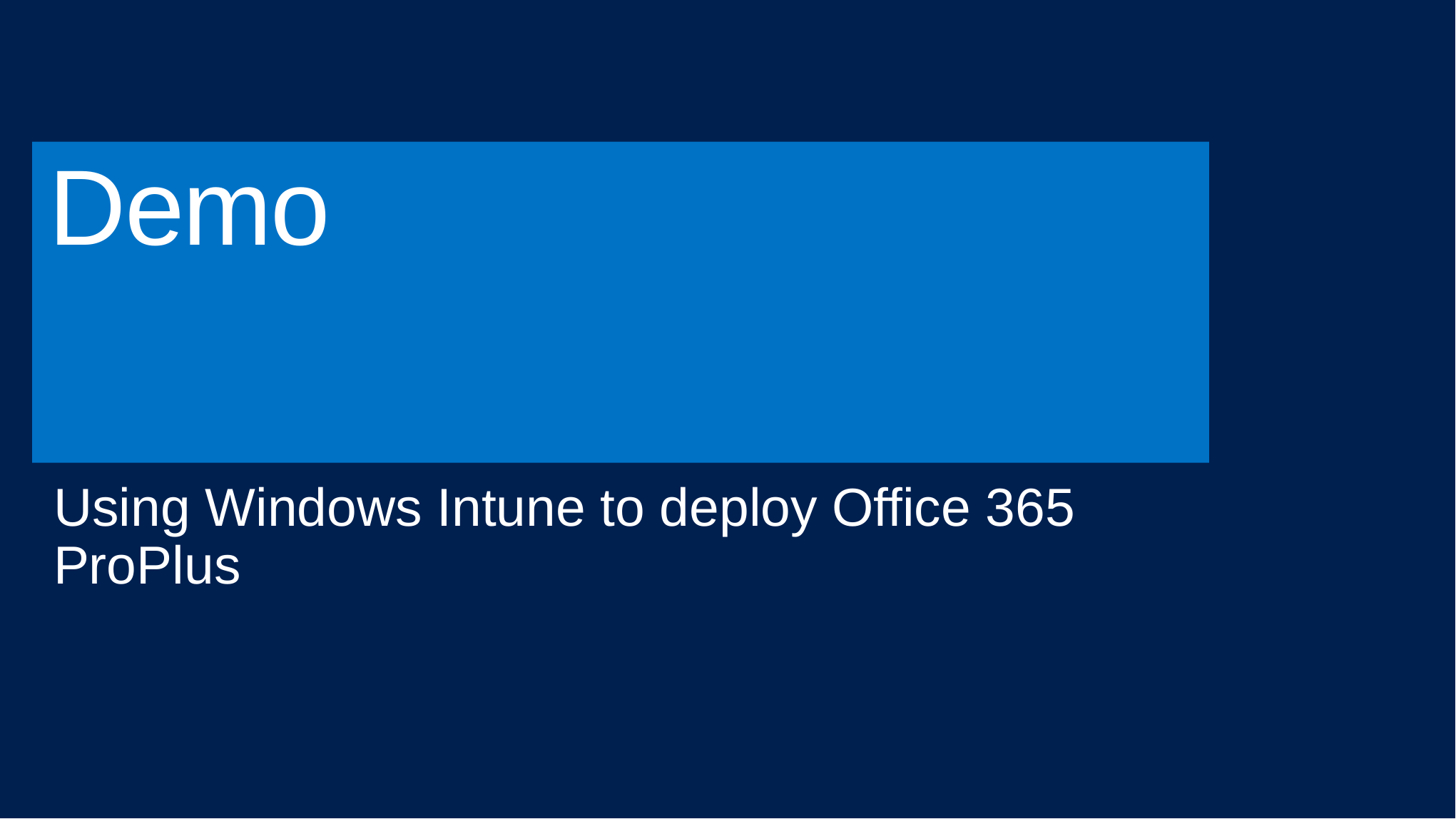

# Demo
Using Windows Intune to deploy Office 365 ProPlus